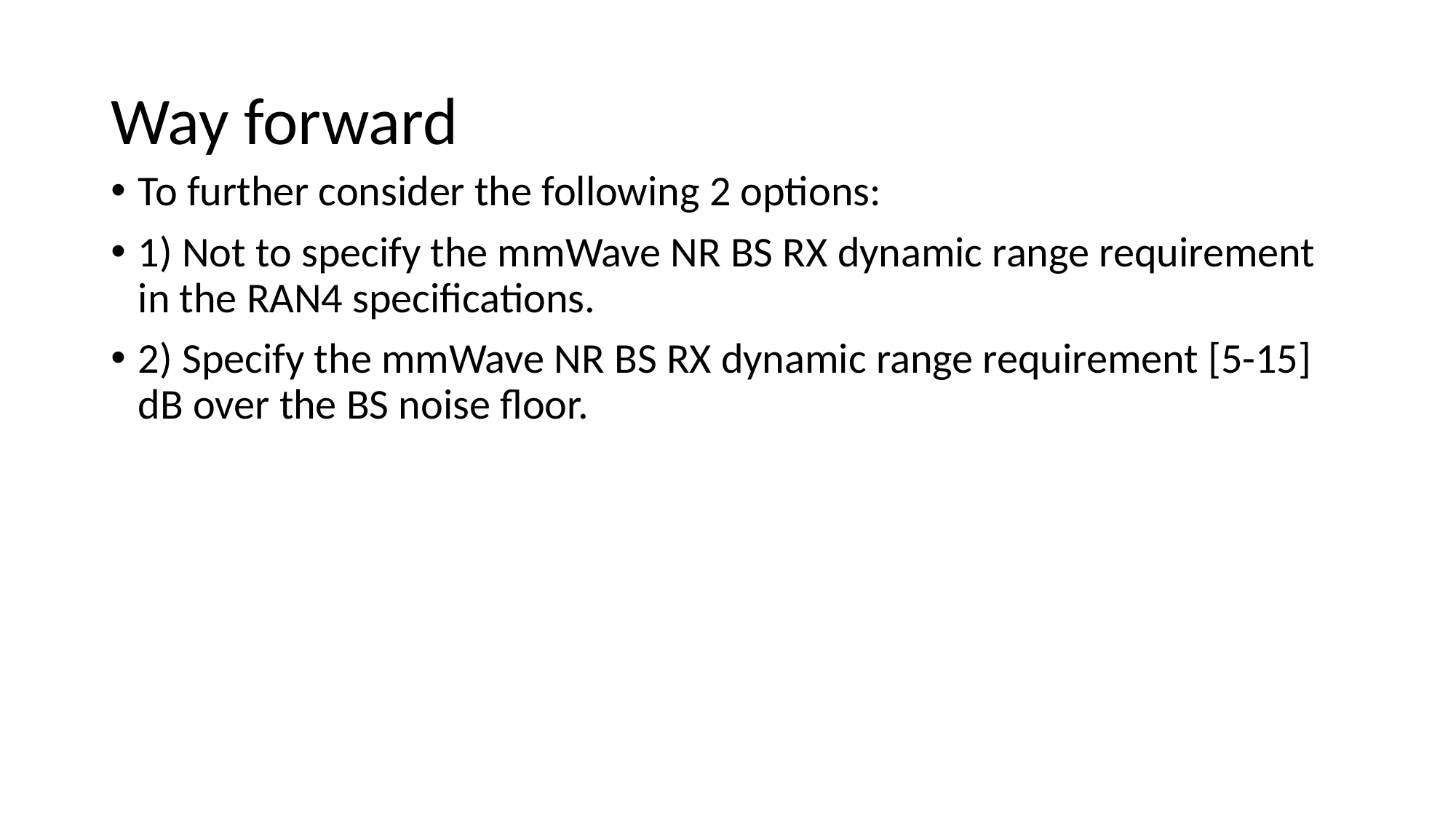

# Way forward
To further consider the following 2 options:
1) Not to specify the mmWave NR BS RX dynamic range requirement in the RAN4 specifications.
2) Specify the mmWave NR BS RX dynamic range requirement [5-15] dB over the BS noise floor.